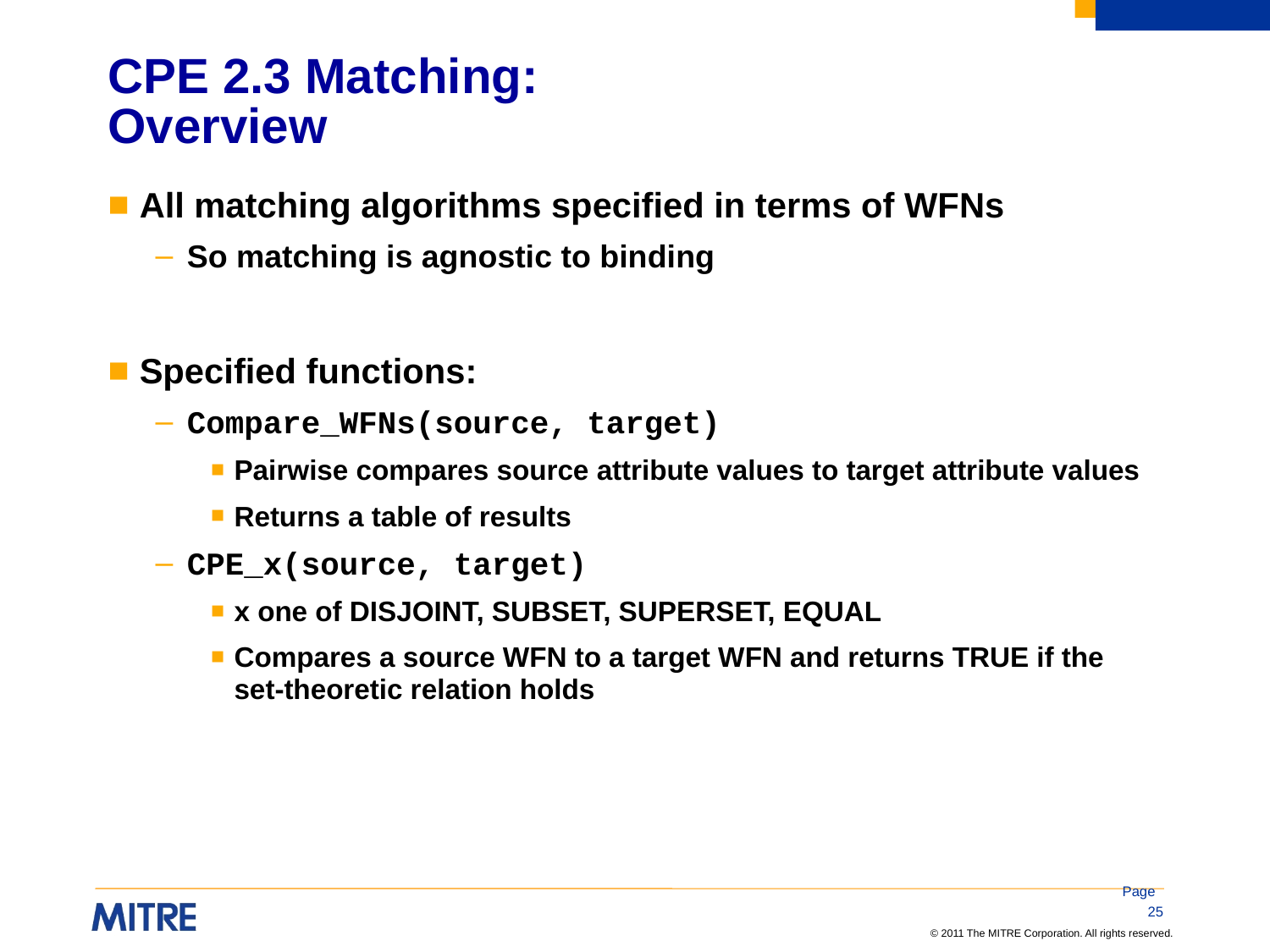

# CPE 2.3 Matching: Overview
All matching algorithms specified in terms of WFNs
So matching is agnostic to binding

Specified functions:
Compare_WFNs(source, target)
Pairwise compares source attribute values to target attribute values
Returns a table of results
CPE_x(source, target)
x one of DISJOINT, SUBSET, SUPERSET, EQUAL
Compares a source WFN to a target WFN and returns TRUE if the set-theoretic relation holds

Page  25